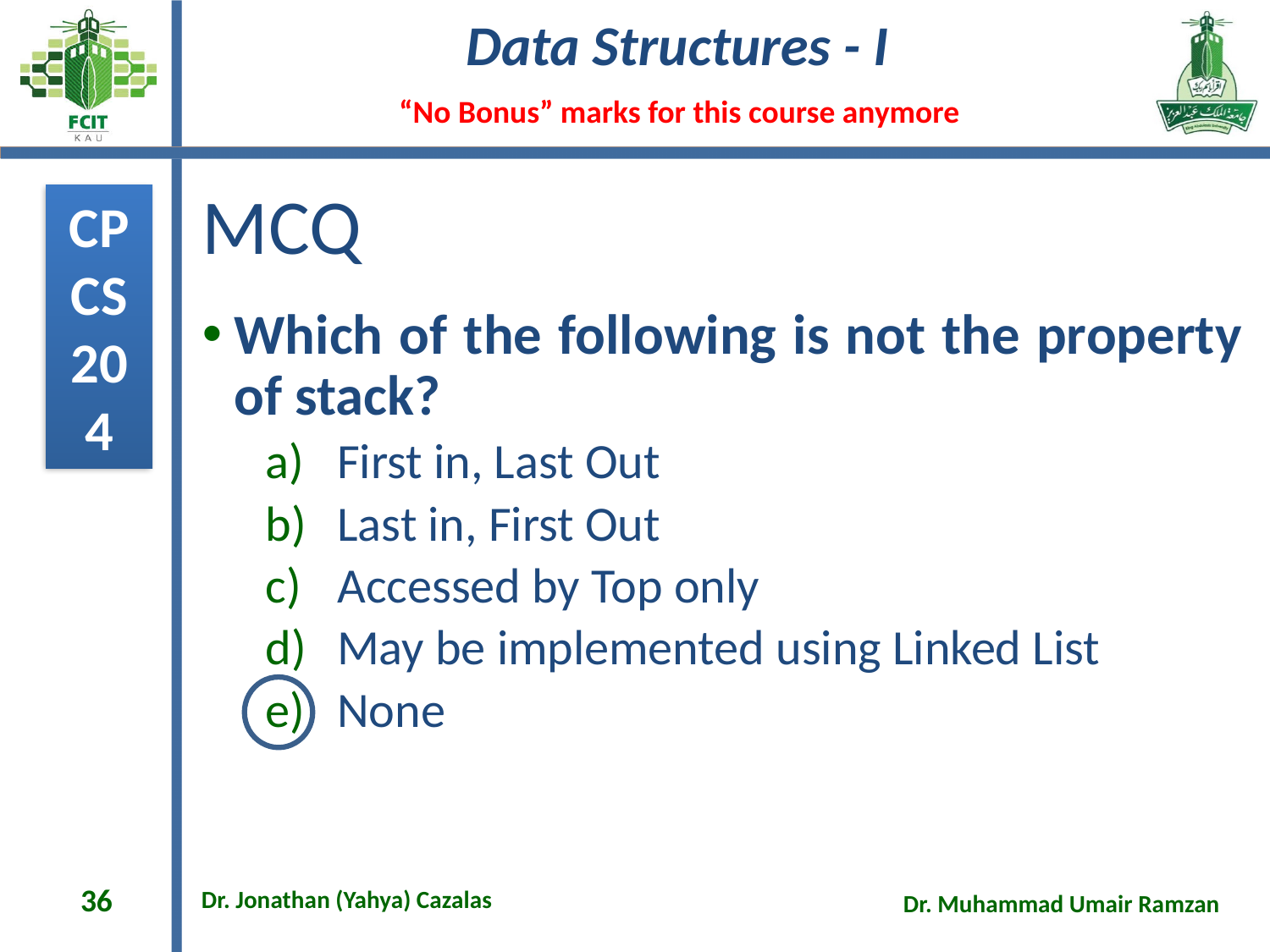

# MCQ
Which of the following is not the property of stack?
First in, Last Out
Last in, First Out
Accessed by Top only
May be implemented using Linked List
None

36